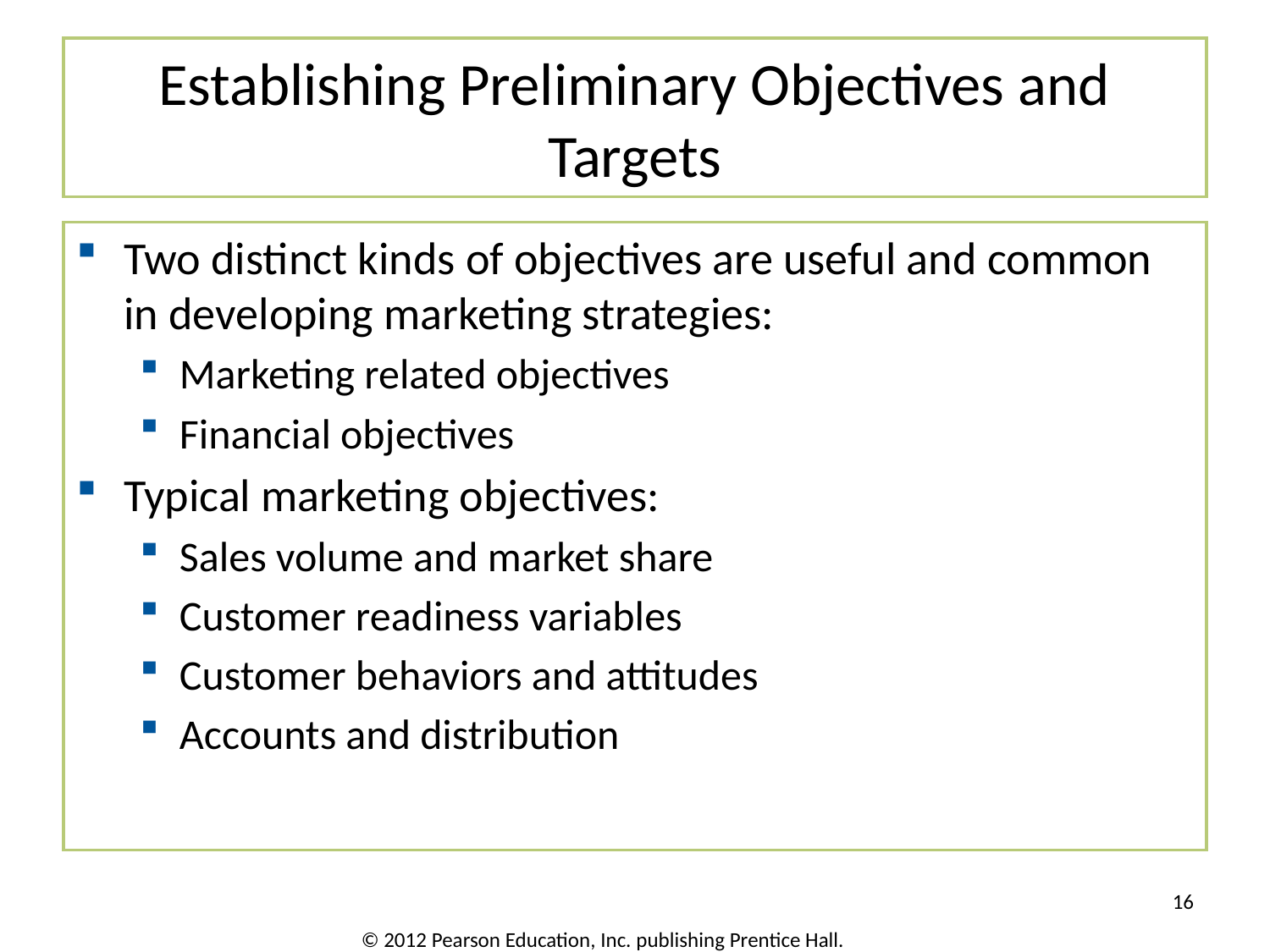

# Establishing Preliminary Objectives and Targets
Two distinct kinds of objectives are useful and common in developing marketing strategies:
Marketing related objectives
Financial objectives
Typical marketing objectives:
Sales volume and market share
Customer readiness variables
Customer behaviors and attitudes
Accounts and distribution

16